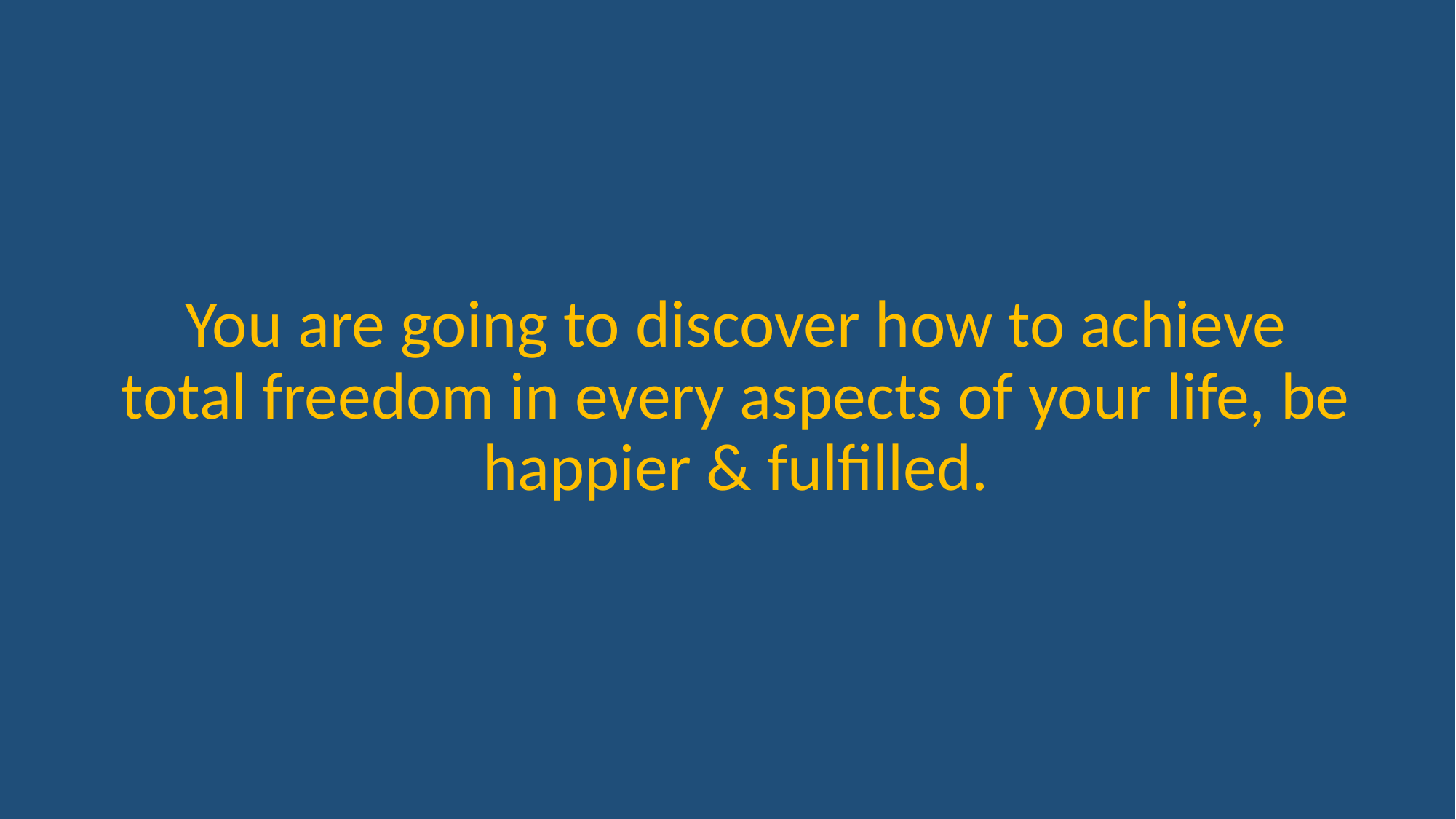

You are going to discover how to achieve total freedom in every aspects of your life, be happier & fulfilled.